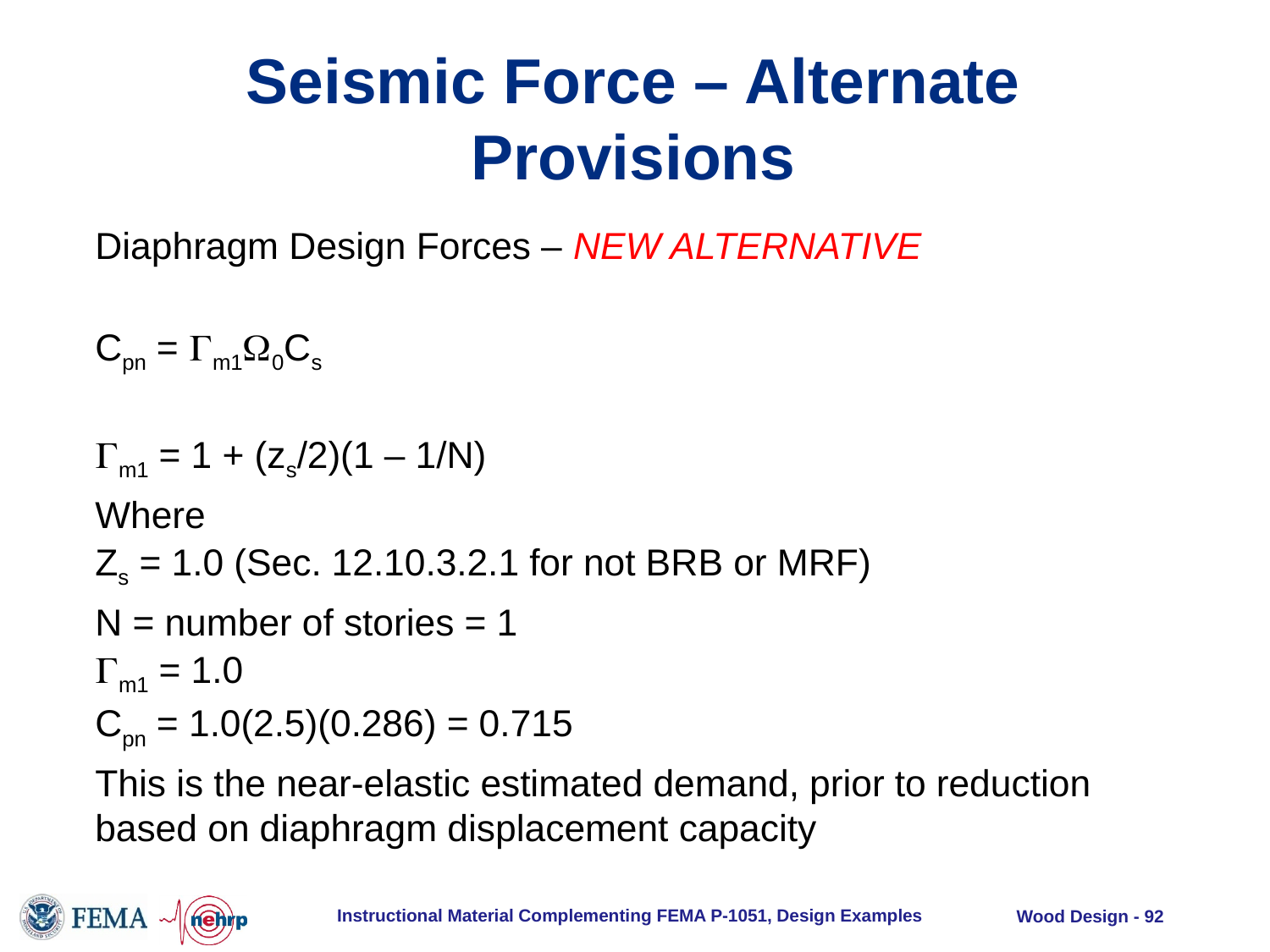

# Seismic Force – Alternate Provisions
Diaphragm Design Forces – NEW ALTERNATIVE

Cpn = Γm1Ω0Cs

Γm1 = 1 + (zs/2)(1 – 1/N)
Where
Zs = 1.0 (Sec. 12.10.3.2.1 for not BRB or MRF)
N = number of stories = 1
Γm1 = 1.0
Cpn = 1.0(2.5)(0.286) = 0.715
This is the near-elastic estimated demand, prior to reduction based on diaphragm displacement capacity